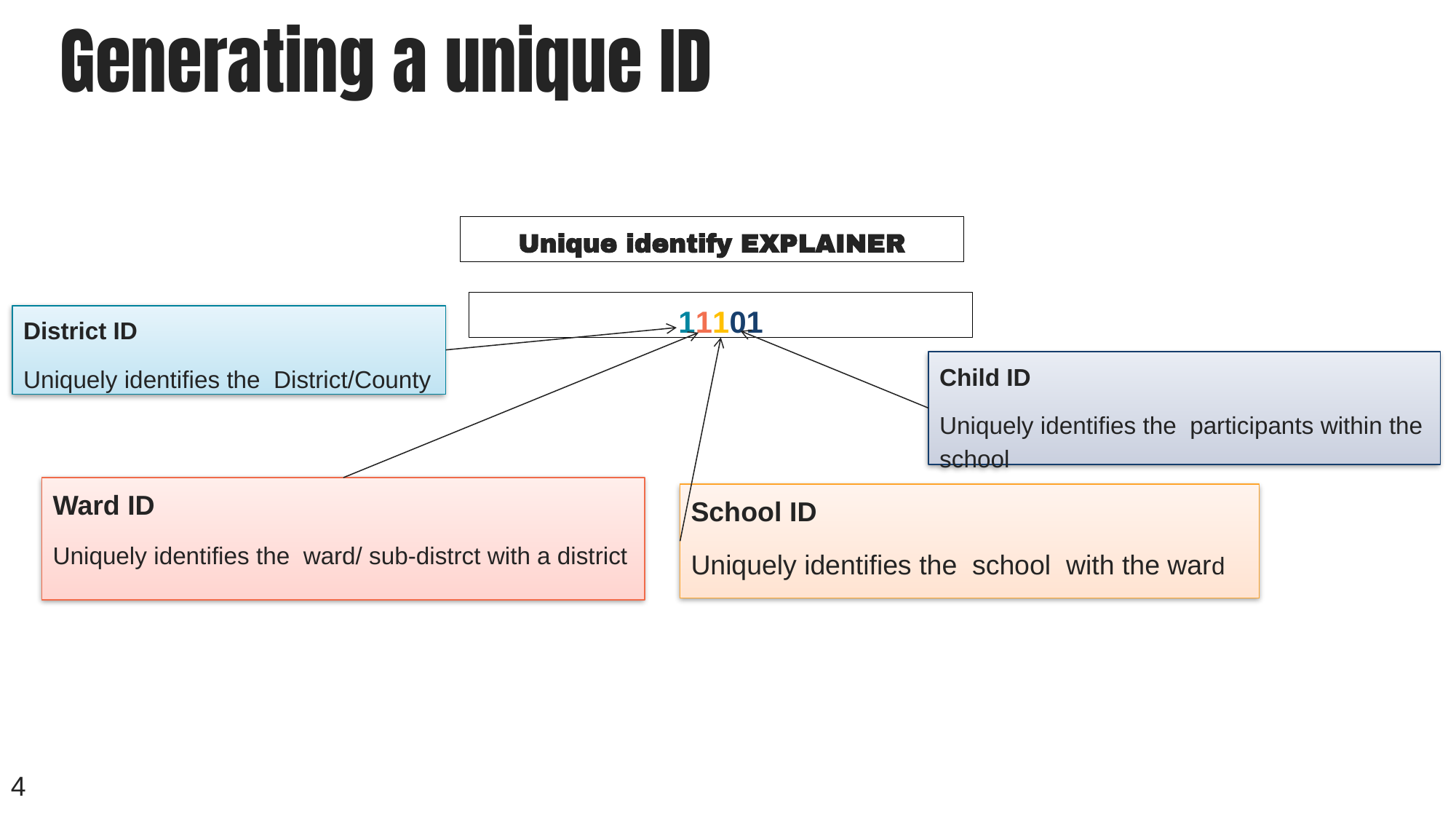

# Generating a unique ID

Unique identify EXPLAINER
11101
District ID
Uniquely identifies the  District/County
Child ID
Uniquely identifies the  participants within the school
Ward ID
Uniquely identifies the  ward/ sub-distrct with a district
School ID
Uniquely identifies the  school  with the ward
4